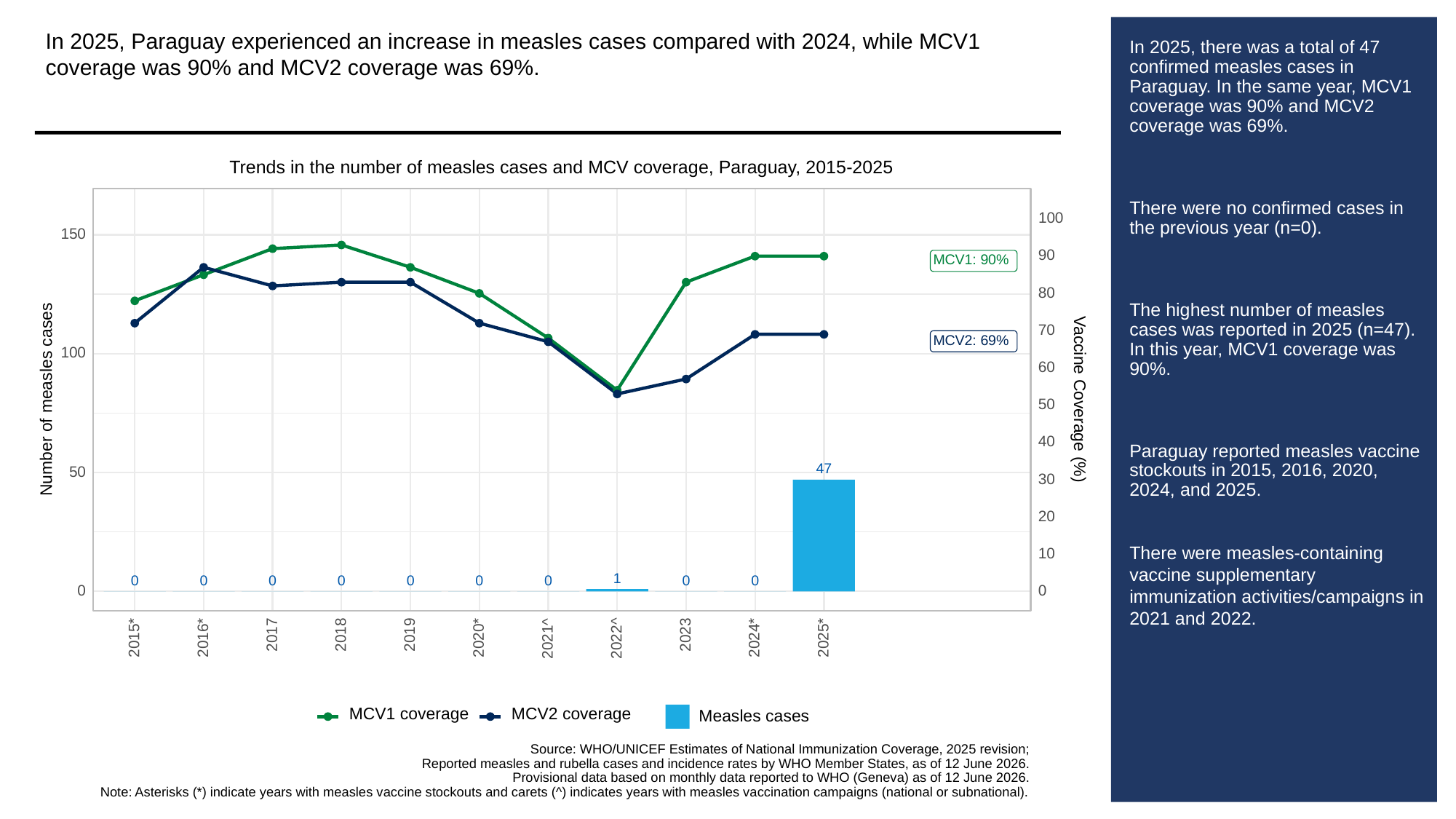

In 2025, Paraguay experienced an increase in measles cases compared with 2024, while MCV1 coverage was 90% and MCV2 coverage was 69%.
# In 2025, there was a total of 47 confirmed measles cases in Paraguay. In the same year, MCV1 coverage was 90% and MCV2 coverage was 69%.

There were no confirmed cases in the previous year (n=0).

The highest number of measles cases was reported in 2025 (n=47). In this year, MCV1 coverage was 90%.

Paraguay reported measles vaccine stockouts in 2015, 2016, 2020, 2024, and 2025.

There were measles-containing vaccine supplementary immunization activities/campaigns in 2021 and 2022.

Trends in the number of measles cases and MCV coverage, Paraguay, 2015-2025

100
150

90

MCV1: 90%

80

70

MCV2: 69%

100

60

Vaccine Coverage (%)
Number of measles cases
50

40
47
50

30

20

10
1
0
0
0
0
0
0
0
0
0
0
0

2023
2017
2018
2019
2015*
2016*
2020*
2024*
2025*
2021^
2022^

MCV1 coverage
MCV2 coverage
Measles cases

Source: WHO/UNICEF Estimates of National Immunization Coverage, 2025 revision;
Reported measles and rubella cases and incidence rates by WHO Member States, as of 12 June 2026.
Provisional data based on monthly data reported to WHO (Geneva) as of 12 June 2026.
Note: Asterisks (*) indicate years with measles vaccine stockouts and carets (^) indicates years with measles vaccination campaigns (national or subnational).